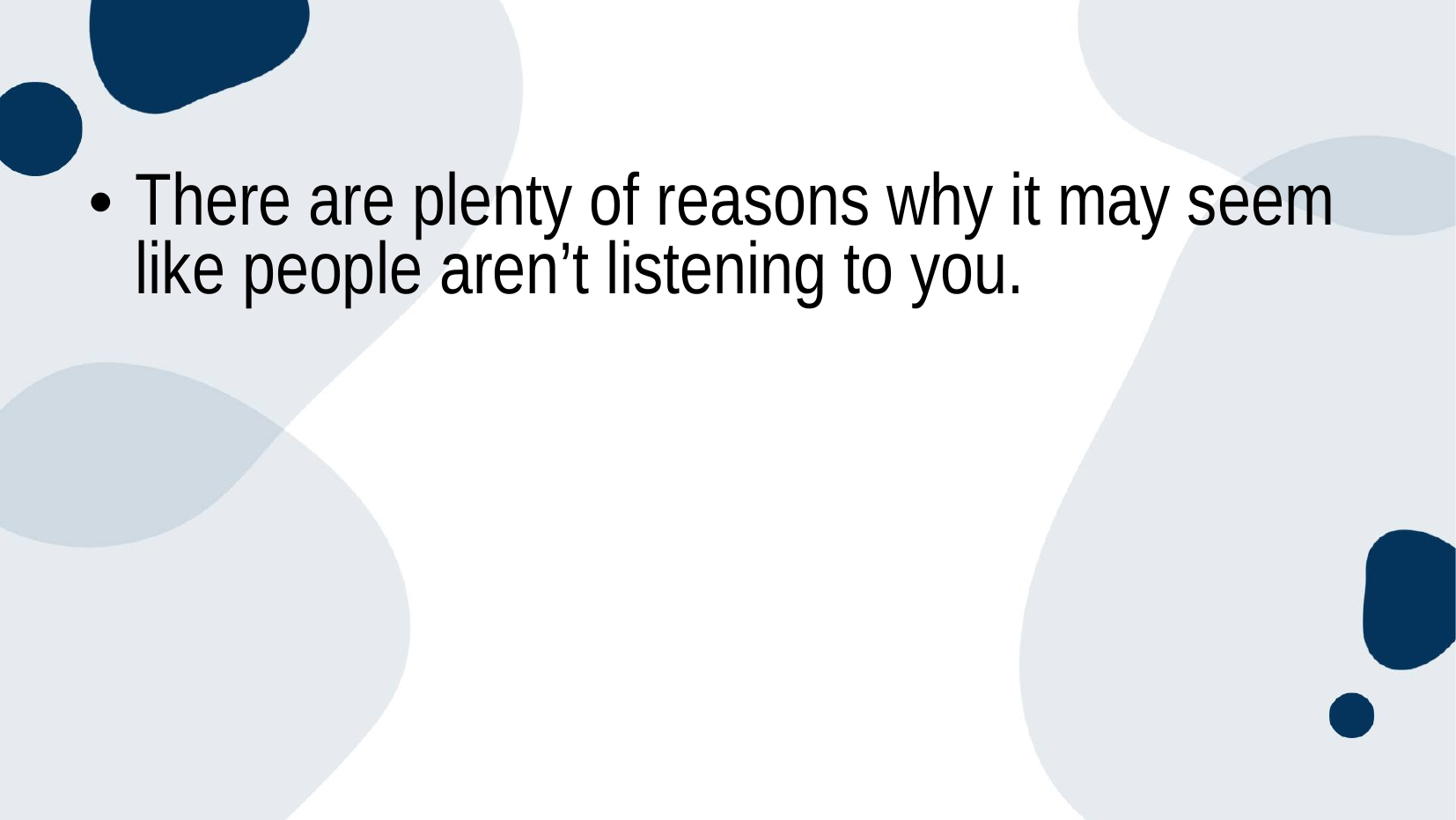

#
There are plenty of reasons why it may seem like people aren’t listening to you.